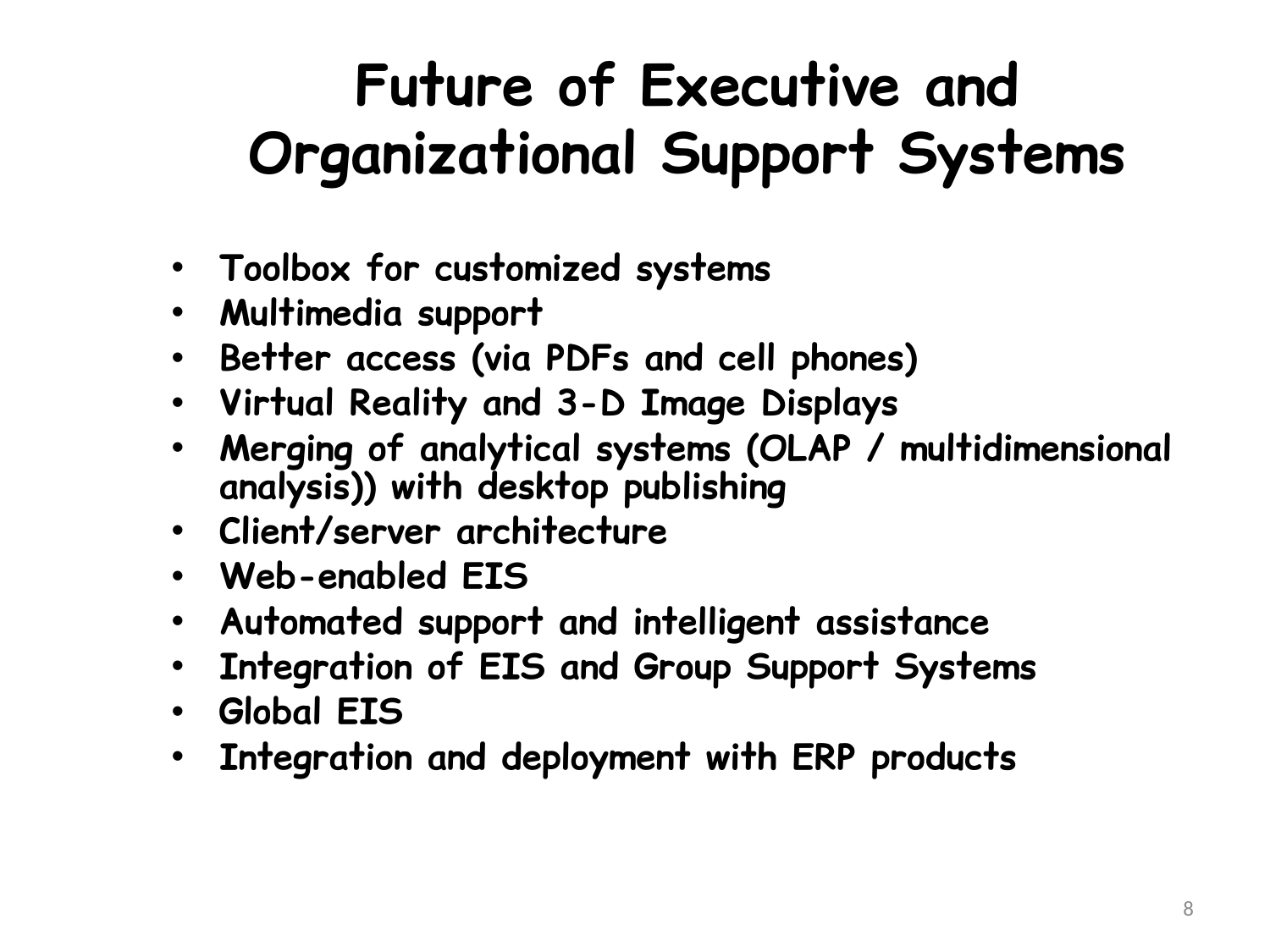

# Future of Executive and Organizational Support Systems
Toolbox for customized systems
Multimedia support
Better access (via PDFs and cell phones)
Virtual Reality and 3-D Image Displays
Merging of analytical systems (OLAP / multidimensional analysis)) with desktop publishing
Client/server architecture
Web-enabled EIS
Automated support and intelligent assistance
Integration of EIS and Group Support Systems
Global EIS
Integration and deployment with ERP products
8